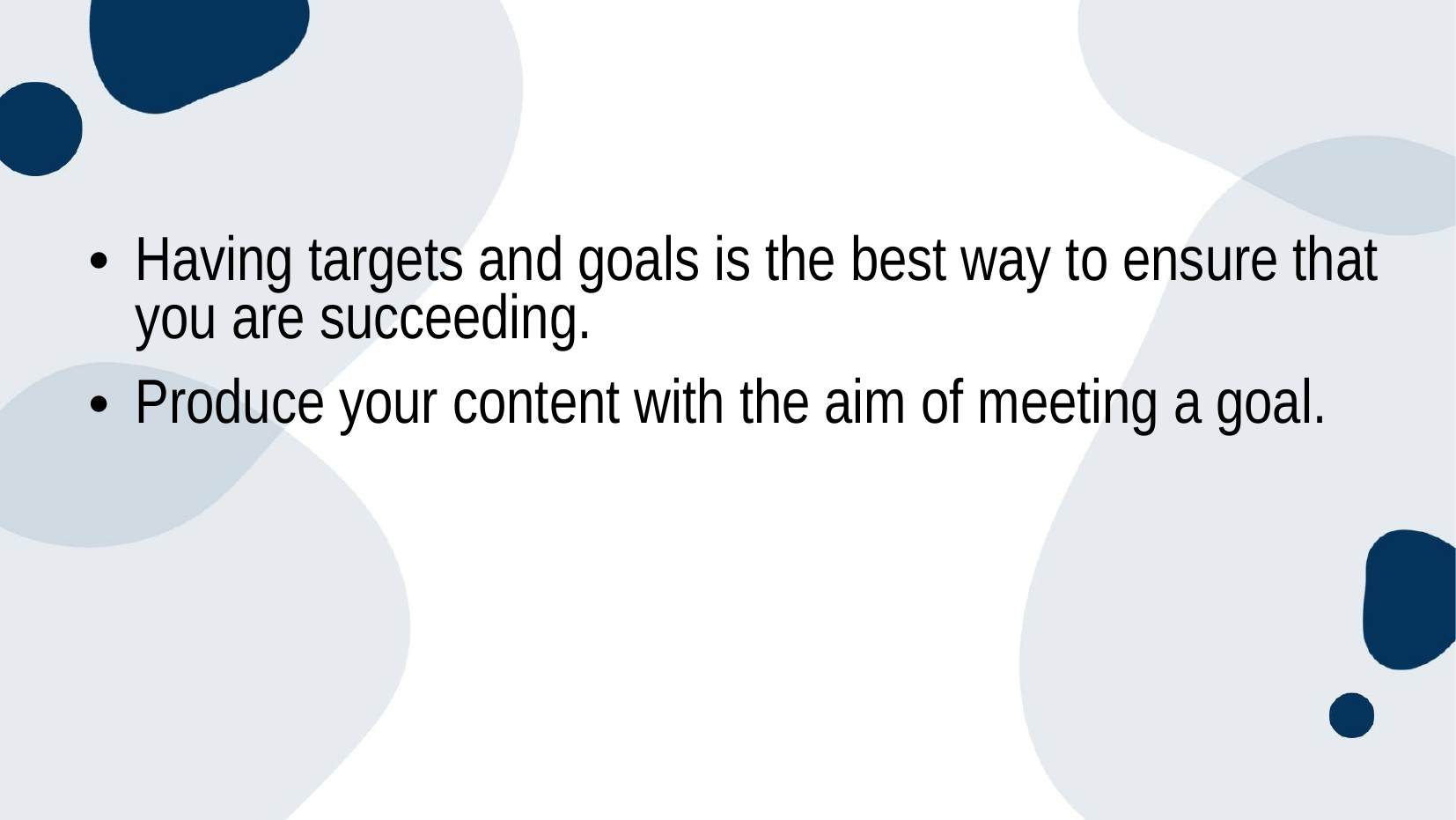

Having targets and goals is the best way to ensure that you are succeeding.
Produce your content with the aim of meeting a goal.